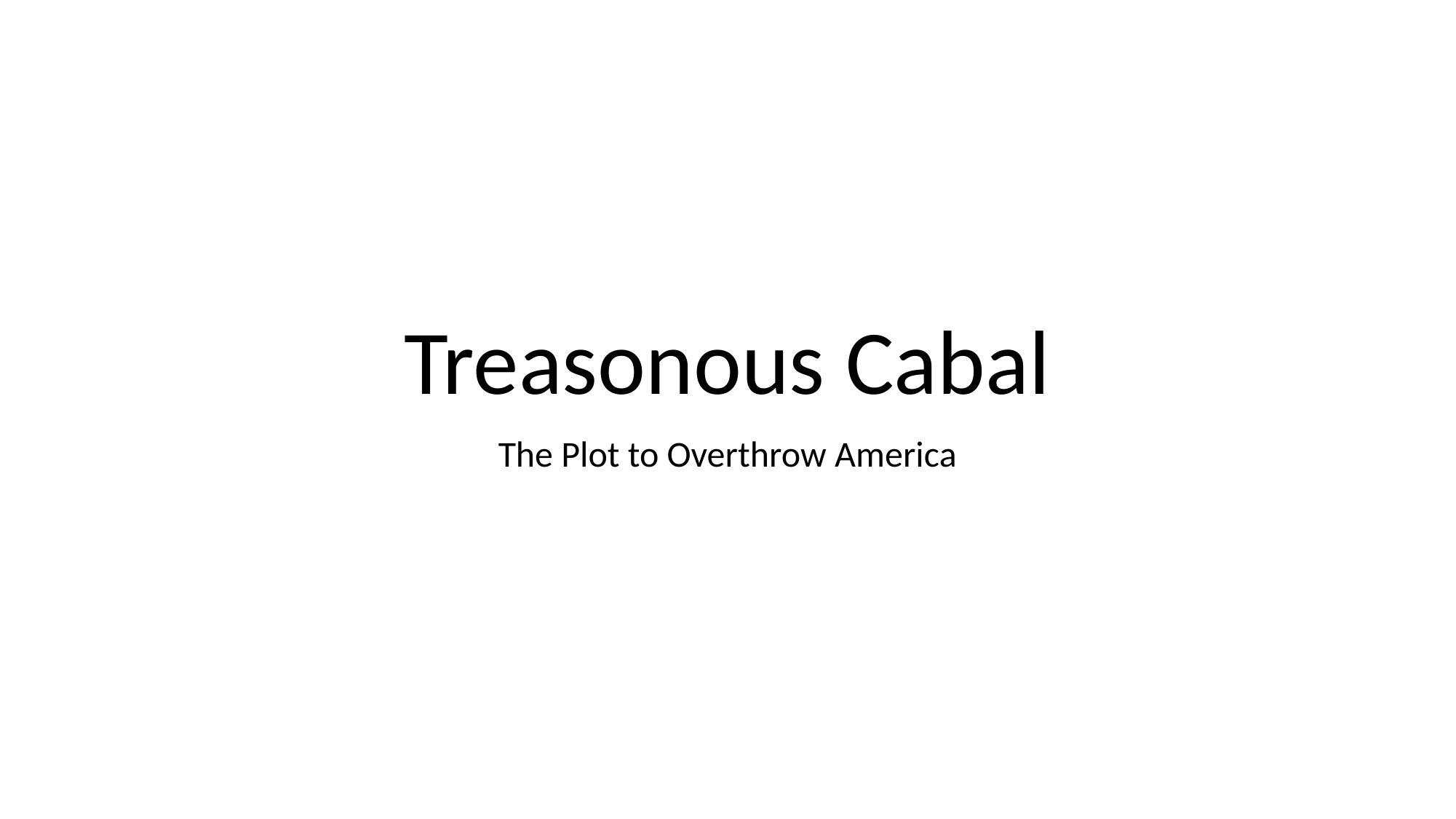

# Treasonous Cabal
The Plot to Overthrow America